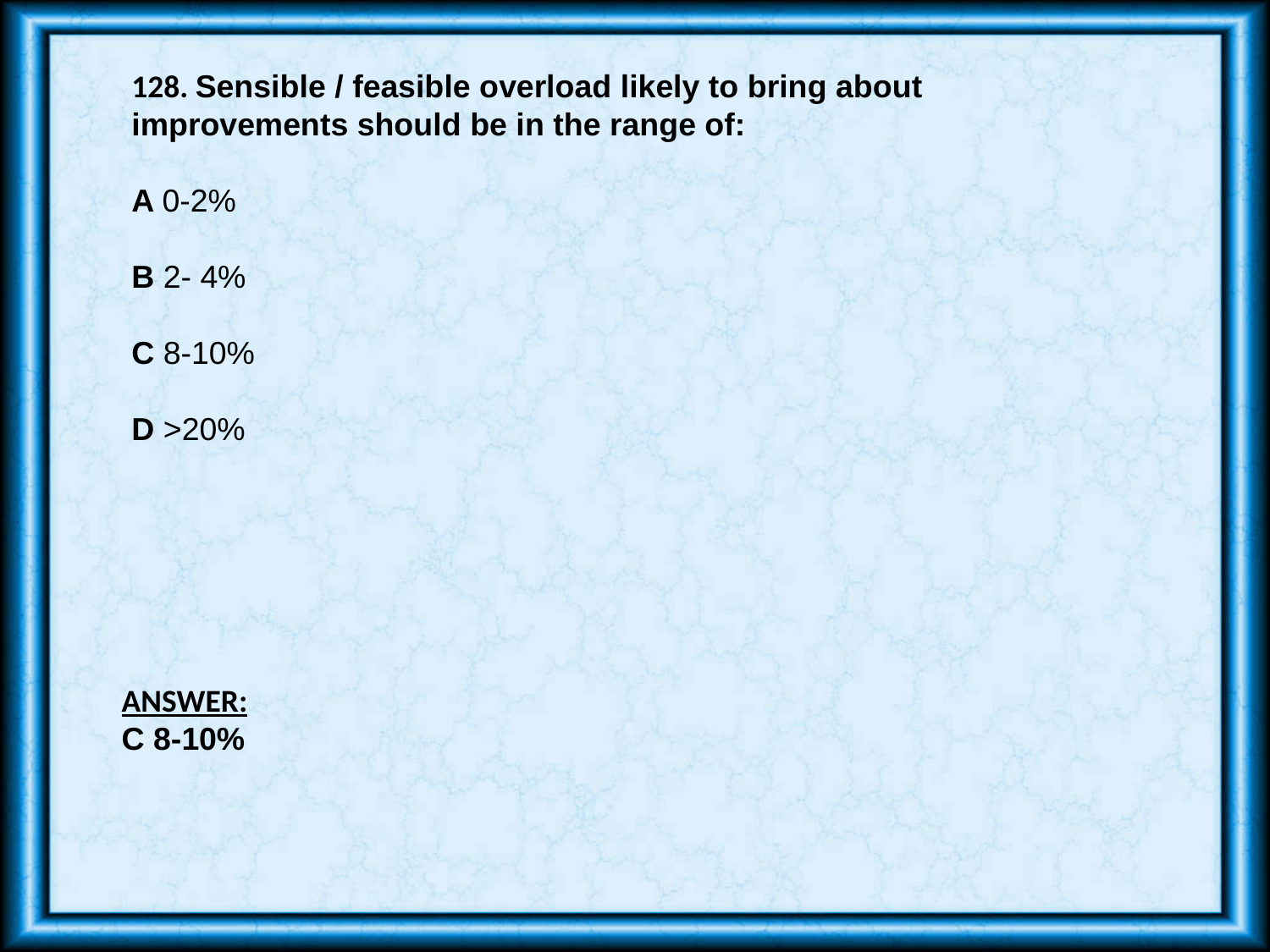

128. Sensible / feasible overload likely to bring about improvements should be in the range of:

A 0-2%

B 2- 4%

C 8-10%

D >20%

ANSWER:
C 8-10%